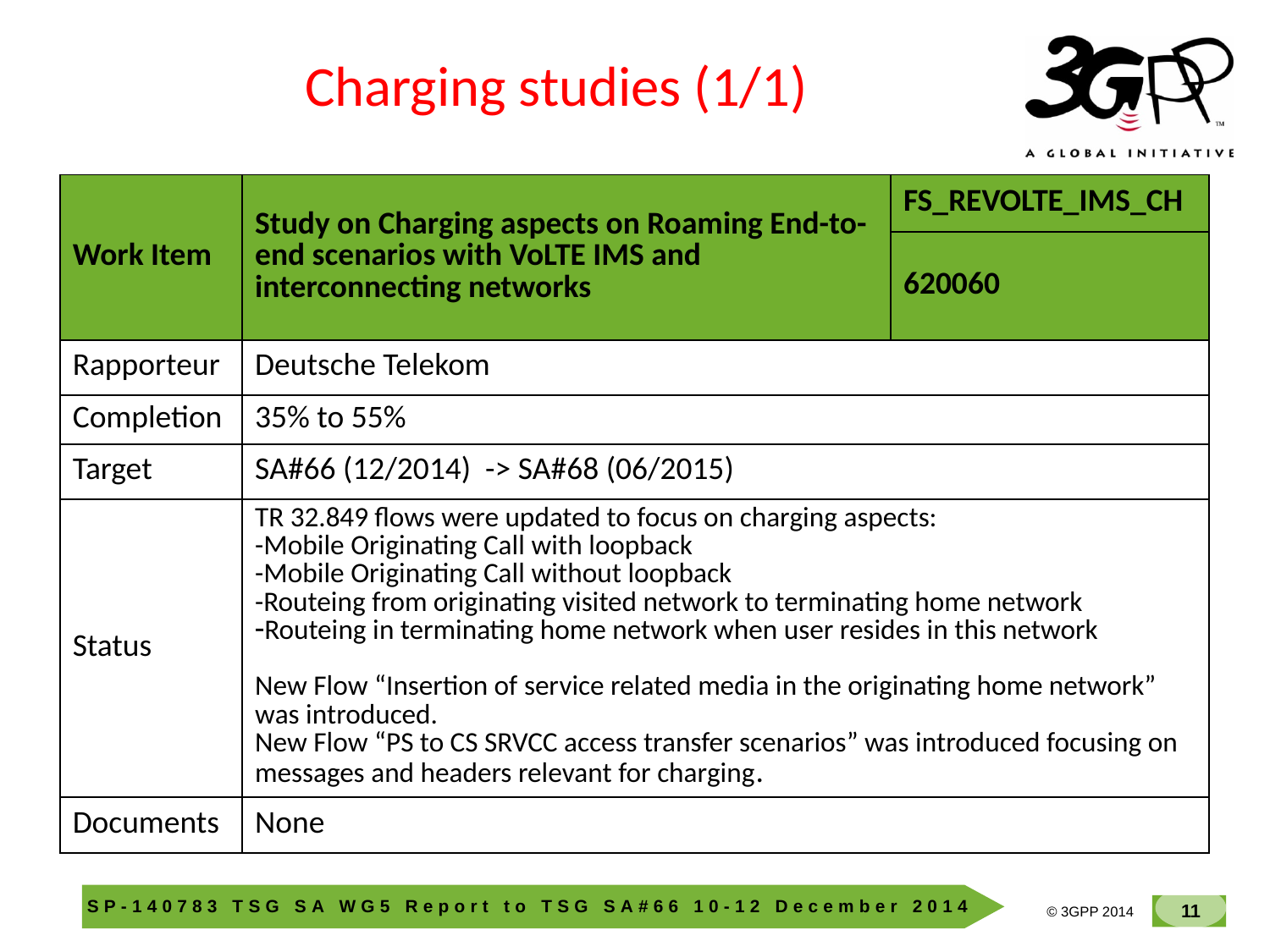

Charging studies (1/1)
| Work Item | Study on Charging aspects on Roaming End-to-end scenarios with VoLTE IMS and interconnecting networks | FS\_REVOLTE\_IMS\_CH |
| --- | --- | --- |
|  |  | 620060 |
| Rapporteur | Deutsche Telekom |  |
| Completion | 35% to 55% |  |
| Target | SA#66 (12/2014) -> SA#68 (06/2015) |  |
| Status | TR 32.849 flows were updated to focus on charging aspects: -Mobile Originating Call with loopback -Mobile Originating Call without loopback -Routeing from originating visited network to terminating home network Routeing in terminating home network when user resides in this network New Flow “Insertion of service related media in the originating home network” was introduced. New Flow “PS to CS SRVCC access transfer scenarios” was introduced focusing on messages and headers relevant for charging. |  |
| Documents | None |  |